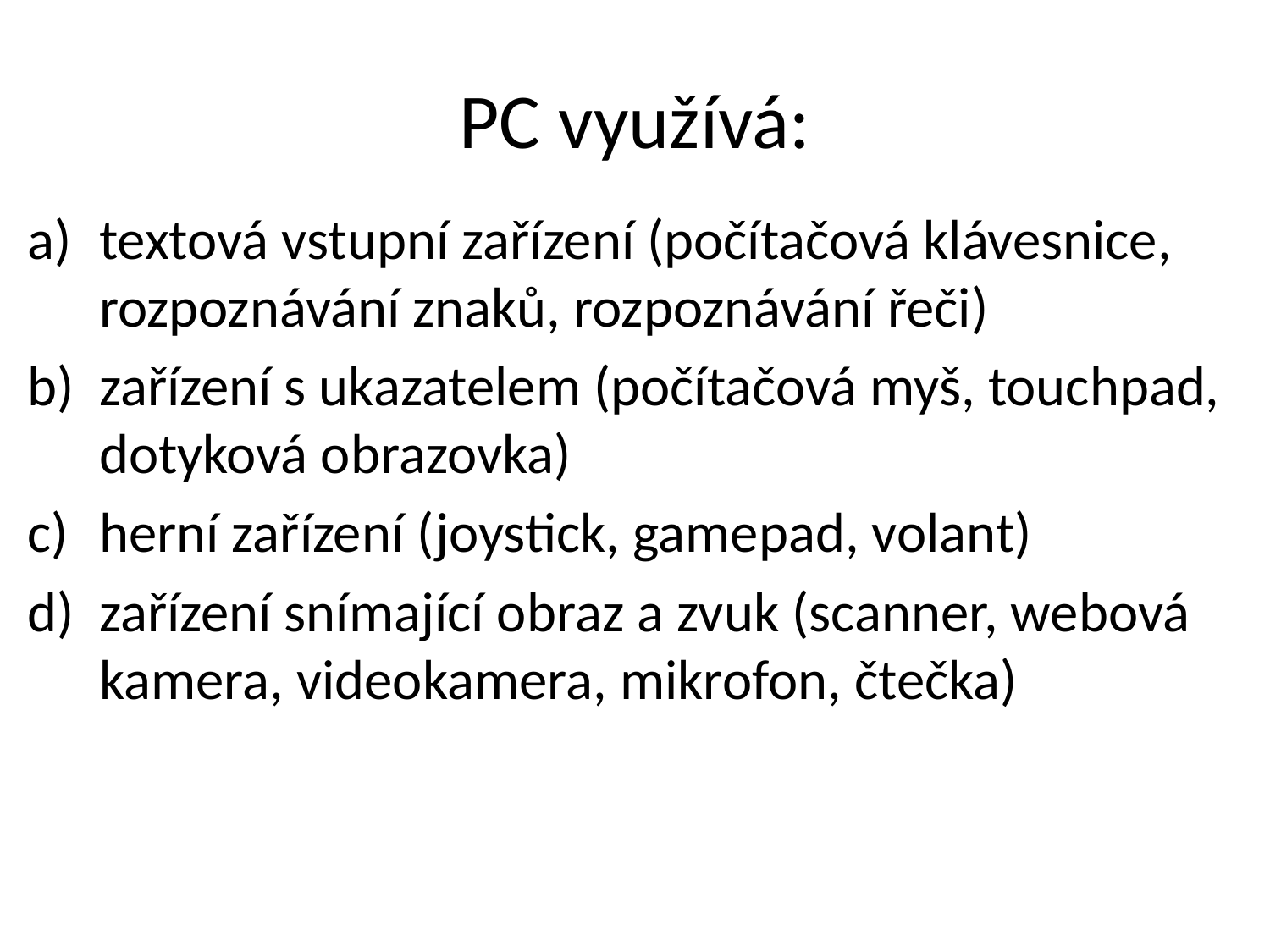

# PC využívá:
textová vstupní zařízení (počítačová klávesnice, rozpoznávání znaků, rozpoznávání řeči)
zařízení s ukazatelem (počítačová myš, touchpad, dotyková obrazovka)
herní zařízení (joystick, gamepad, volant)
zařízení snímající obraz a zvuk (scanner, webová kamera, videokamera, mikrofon, čtečka)